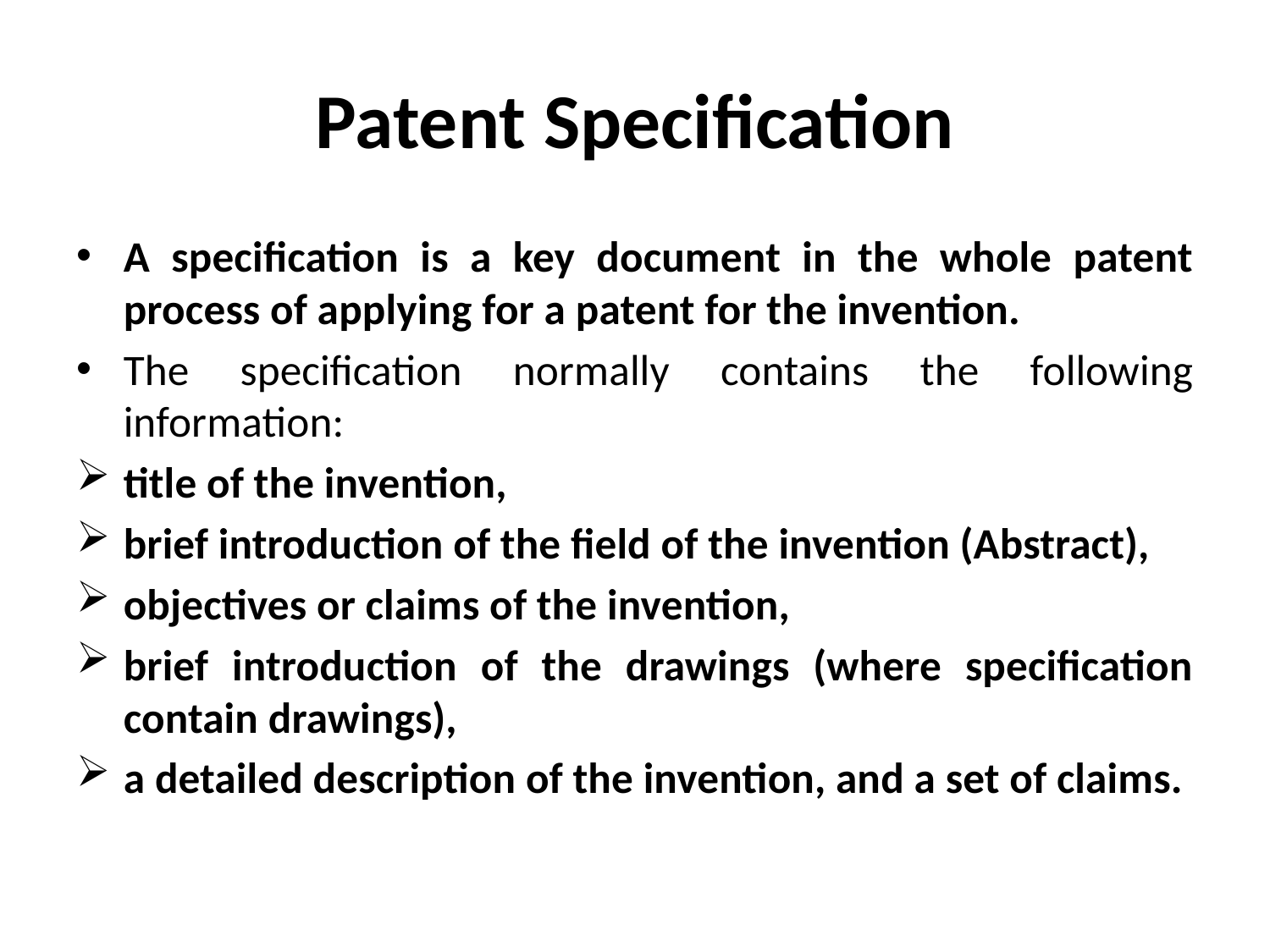

# Patent Specification
A specification is a key document in the whole patent process of applying for a patent for the invention.
The specification normally contains the following information:
title of the invention,
brief introduction of the field of the invention (Abstract),
objectives or claims of the invention,
brief introduction of the drawings (where specification contain drawings),
a detailed description of the invention, and a set of claims.